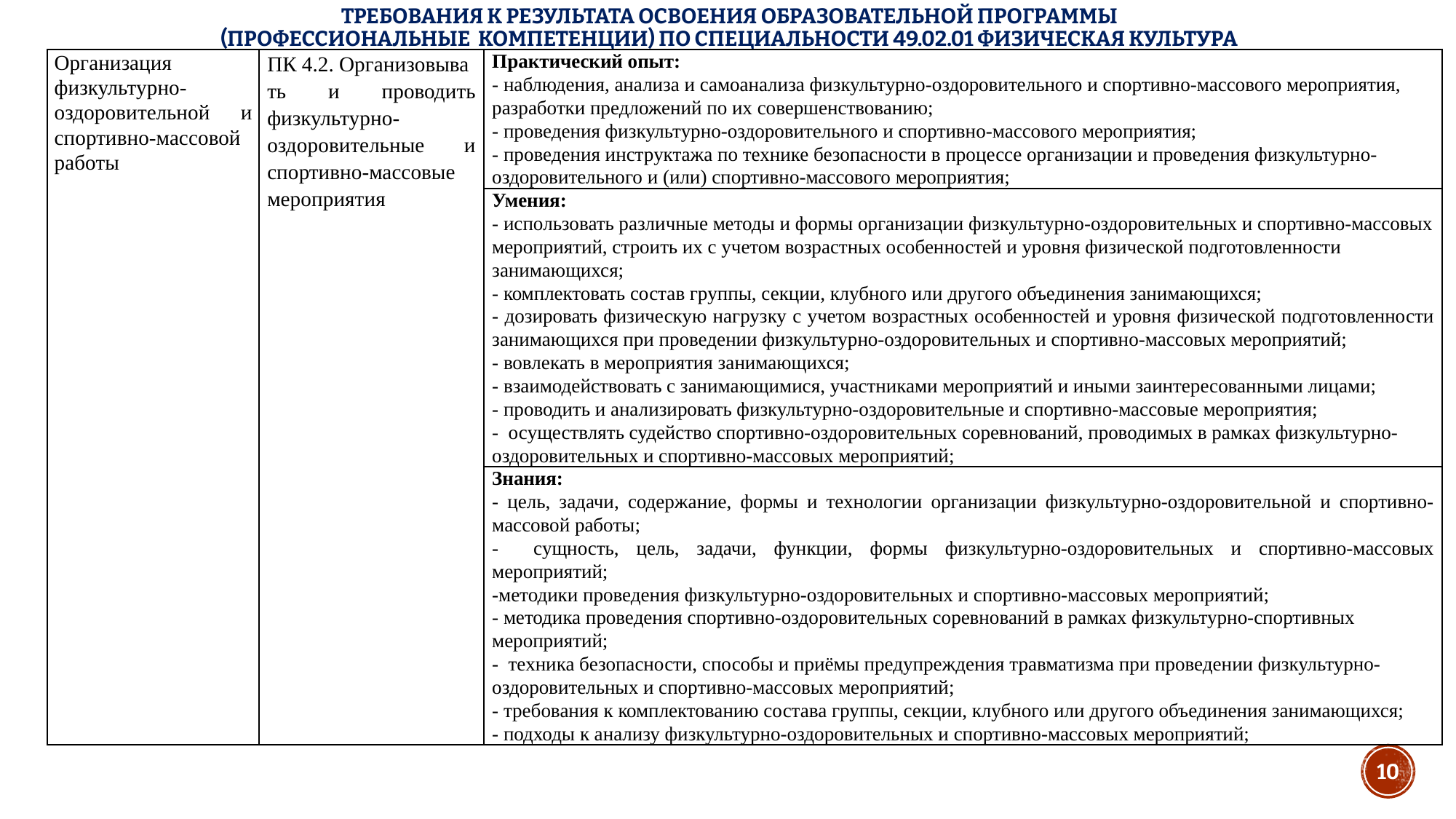

# Требования к результата освоения образовательной программы (профессиональные  компетенции) по специальности 49.02.01 Физическая культура
| Организация физкультурно-оздоровительной и спортивно-массовой работы | ПК 4.2. Организовывать и проводить физкультурно-оздоровительные и спортивно-массовые мероприятия | Практический опыт: - наблюдения, анализа и самоанализа физкультурно-оздоровительного и спортивно-массового мероприятия, разработки предложений по их совершенствованию; - проведения физкультурно-оздоровительного и спортивно-массового мероприятия; - проведения инструктажа по технике безопасности в процессе организации и проведения физкультурно-оздоровительного и (или) спортивно-массового мероприятия; |
| --- | --- | --- |
|  |  | Умения: - использовать различные методы и формы организации физкультурно-оздоровительных и спортивно-массовых мероприятий, строить их с учетом возрастных особенностей и уровня физической подготовленности занимающихся; - комплектовать состав группы, секции, клубного или другого объединения занимающихся; - дозировать физическую нагрузку с учетом возрастных особенностей и уровня физической подготовленности занимающихся при проведении физкультурно-оздоровительных и спортивно-массовых мероприятий; - вовлекать в мероприятия занимающихся; - взаимодействовать с занимающимися, участниками мероприятий и иными заинтересованными лицами; - проводить и анализировать физкультурно-оздоровительные и спортивно-массовые мероприятия; - осуществлять судейство спортивно-оздоровительных соревнований, проводимых в рамках физкультурно-оздоровительных и спортивно-массовых мероприятий; |
|  |  | Знания: - цель, задачи, содержание, формы и технологии организации физкультурно-оздоровительной и спортивно-массовой работы; - сущность, цель, задачи, функции, формы физкультурно-оздоровительных и спортивно-массовых мероприятий; -методики проведения физкультурно-оздоровительных и спортивно-массовых мероприятий; - методика проведения спортивно-оздоровительных соревнований в рамках физкультурно-спортивных мероприятий; - техника безопасности, способы и приёмы предупреждения травматизма при проведении физкультурно-оздоровительных и спортивно-массовых мероприятий; - требования к комплектованию состава группы, секции, клубного или другого объединения занимающихся; - подходы к анализу физкультурно-оздоровительных и спортивно-массовых мероприятий; |
10